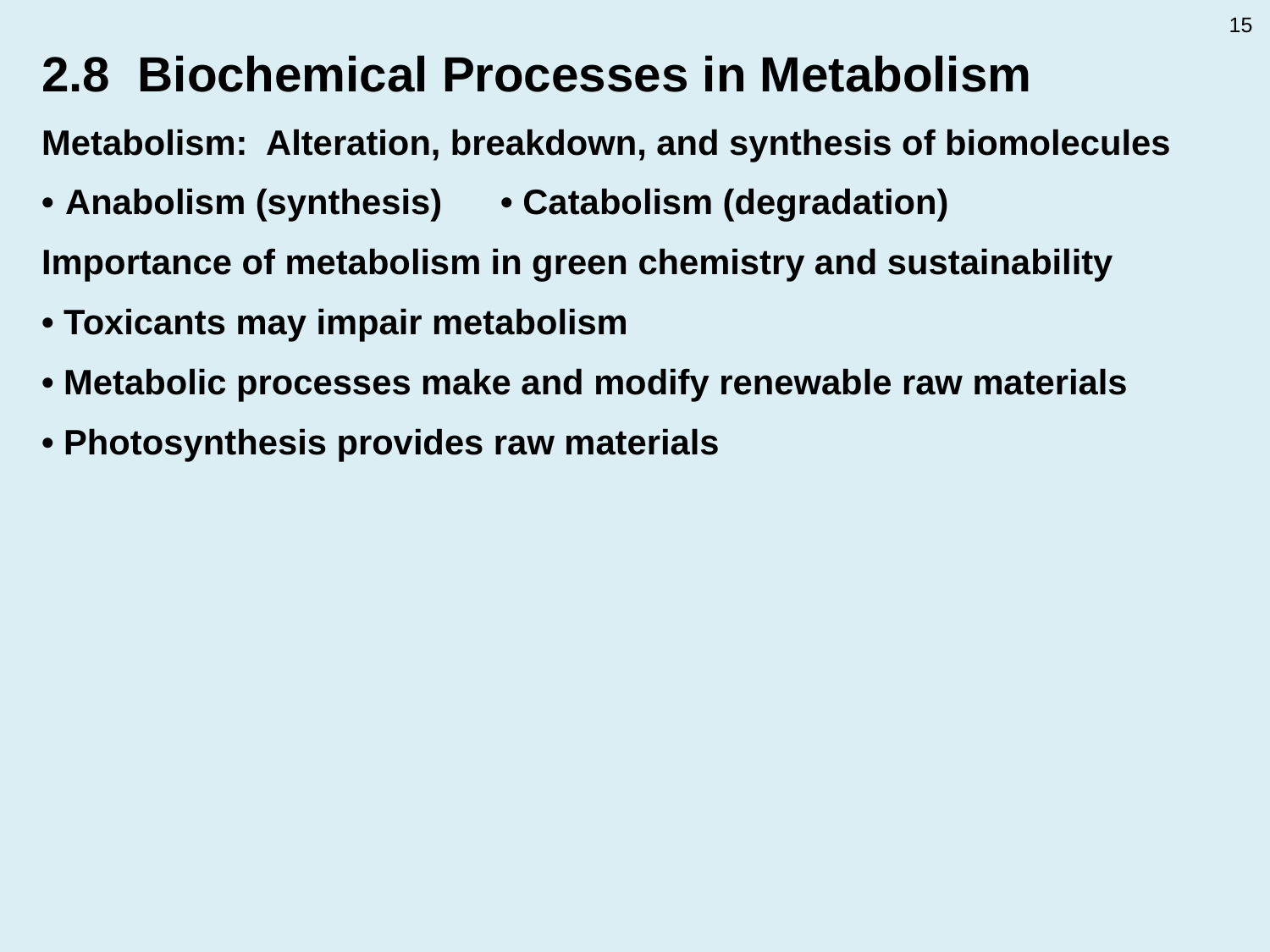

15
2.8  Biochemical Processes in Metabolism
Metabolism:  Alteration, breakdown, and synthesis of biomolecules
•	Anabolism (synthesis)      • Catabolism (degradation)
Importance of metabolism in green chemistry and sustainability
• Toxicants may impair metabolism
• Metabolic processes make and modify renewable raw materials
• Photosynthesis provides raw materials